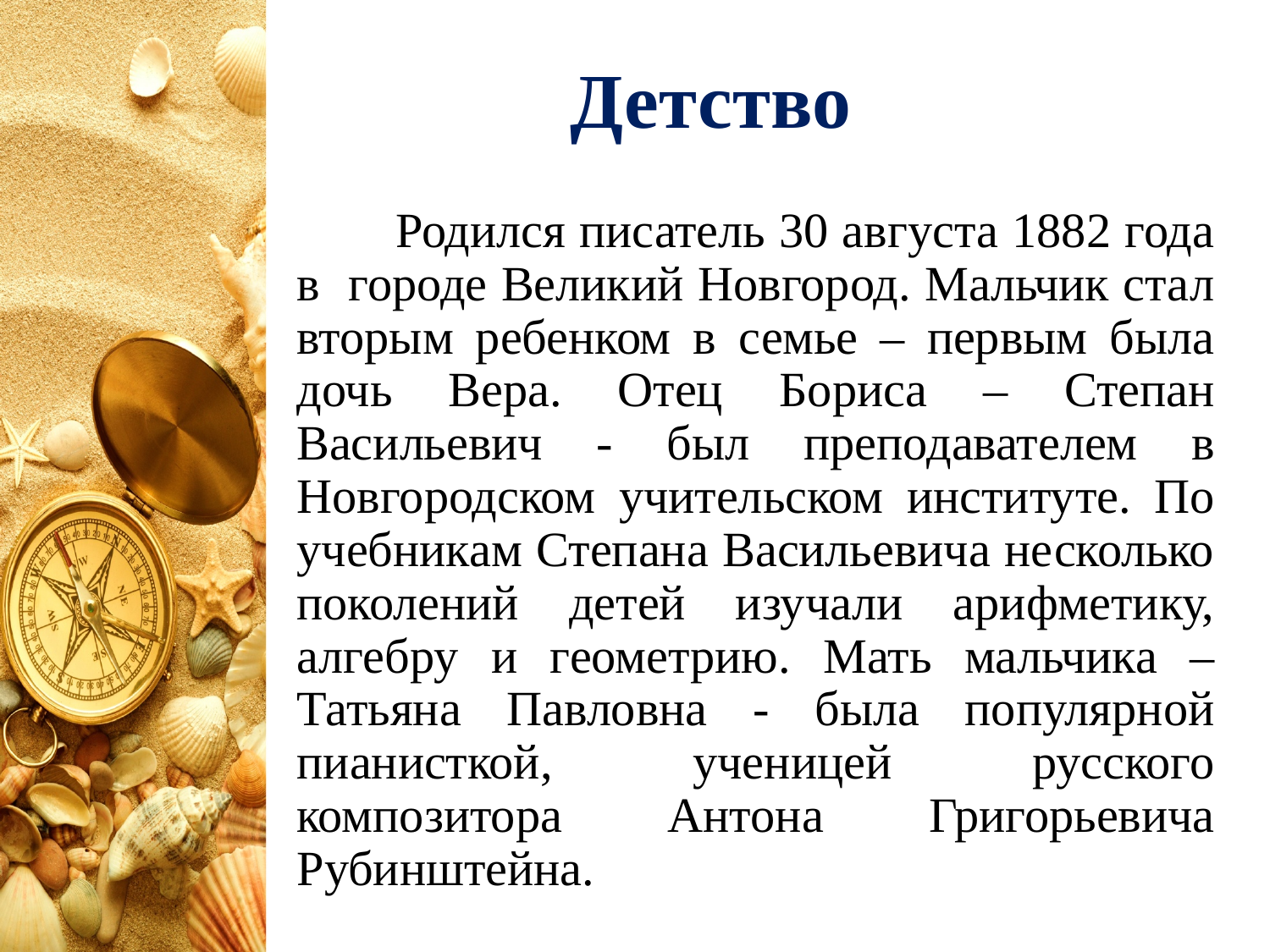

# Детство
        Родился писатель 30 августа 1882 года в  городе Великий Новгород. Мальчик стал вторым ребенком в семье – первым была дочь Вера. Отец Бориса – Степан Васильевич - был преподавателем в Новгородском учительском институте. По учебникам Степана Васильевича несколько поколений детей изучали арифметику, алгебру и геометрию. Мать мальчика – Татьяна Павловна - была популярной пианисткой, ученицей русского композитора Антона Григорьевича Рубинштейна.